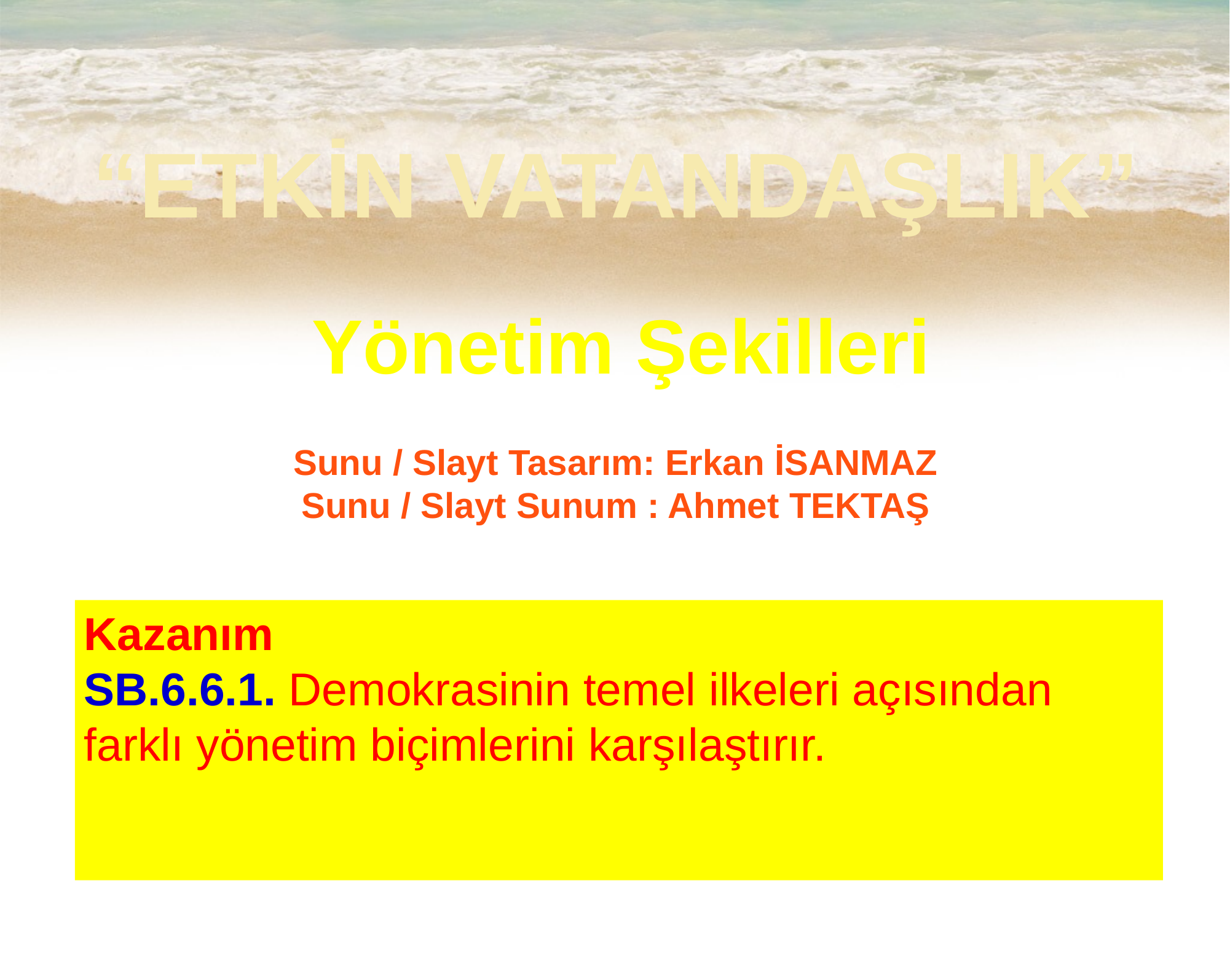

“ETKİN VATANDAŞLIK”
Yönetim Şekilleri
Sunu / Slayt Tasarım: Erkan İSANMAZ
Sunu / Slayt Sunum : Ahmet TEKTAŞ
Kazanım
SB.6.6.1. Demokrasinin temel ilkeleri açısından farklı yönetim biçimlerini karşılaştırır.